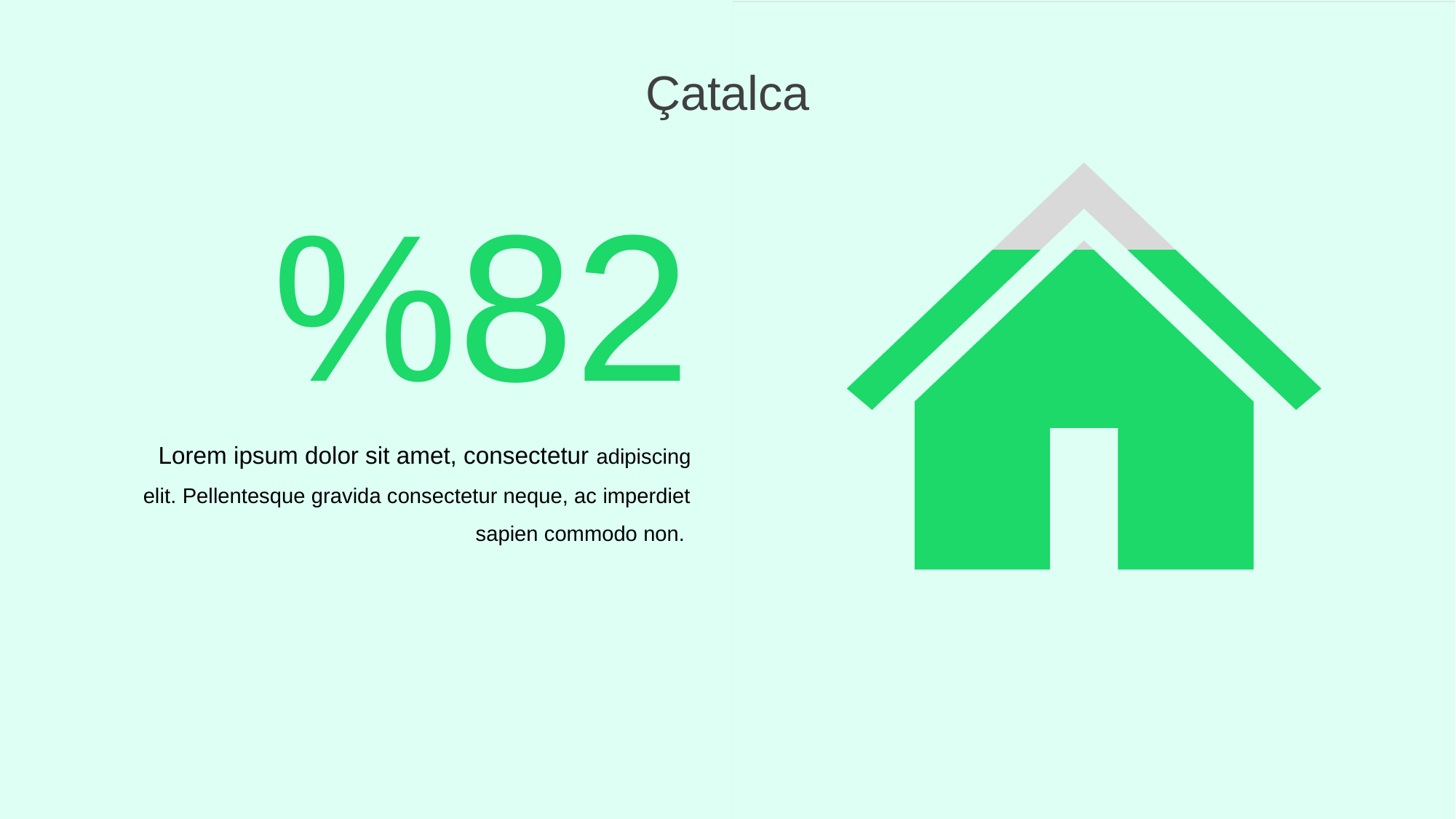

Çatalca

### Chart

| Category | Series 1 | Series 2 |
|---|---|---|
| Category 1 | 82.0 | 18.0 |
%82
Lorem ipsum dolor sit amet, consectetur adipiscing elit. Pellentesque gravida consectetur neque, ac imperdiet sapien commodo non.